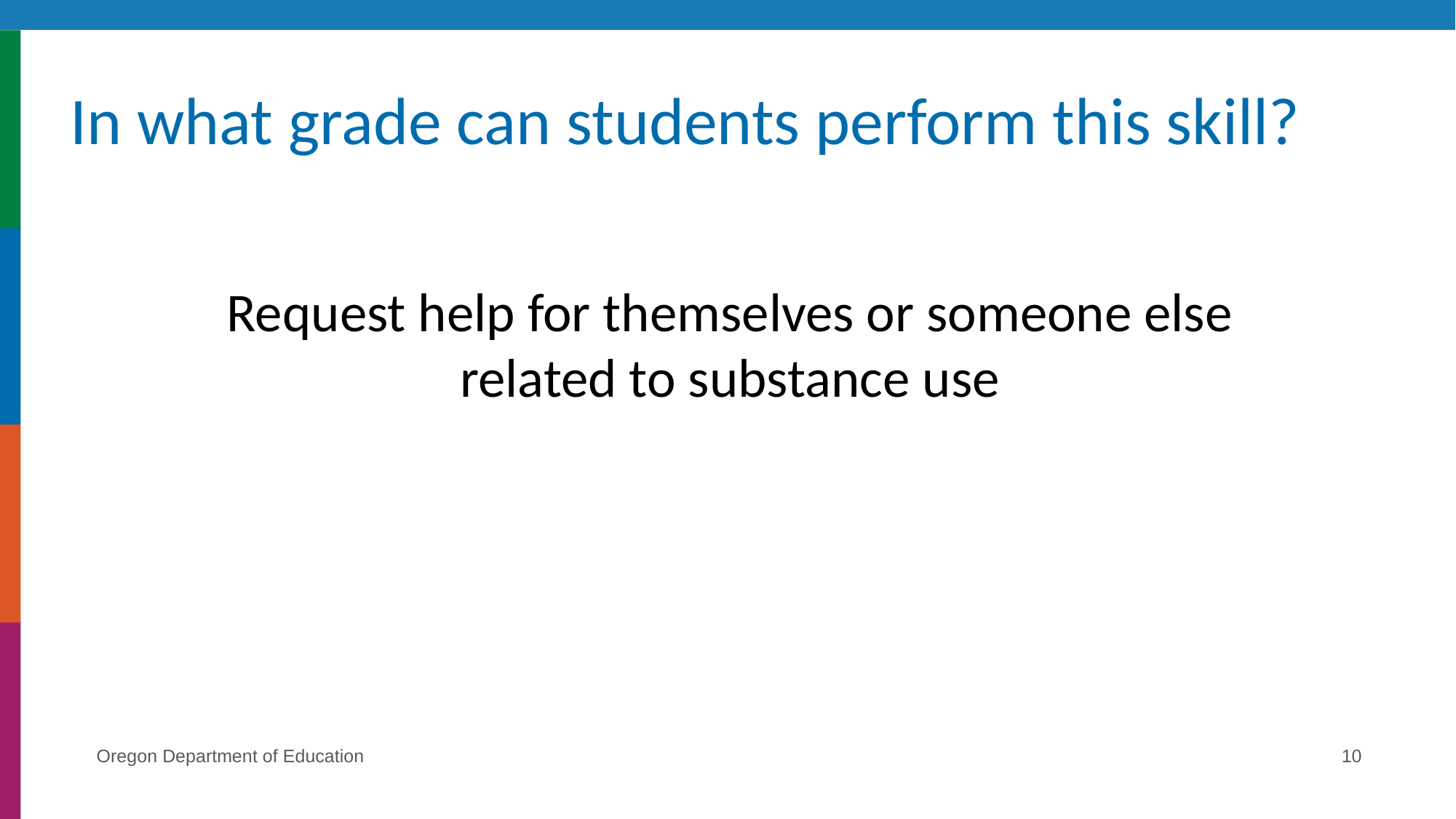

In what grade can students perform this skill?
Request help for themselves or someone else related to substance use
Oregon Department of Education
10